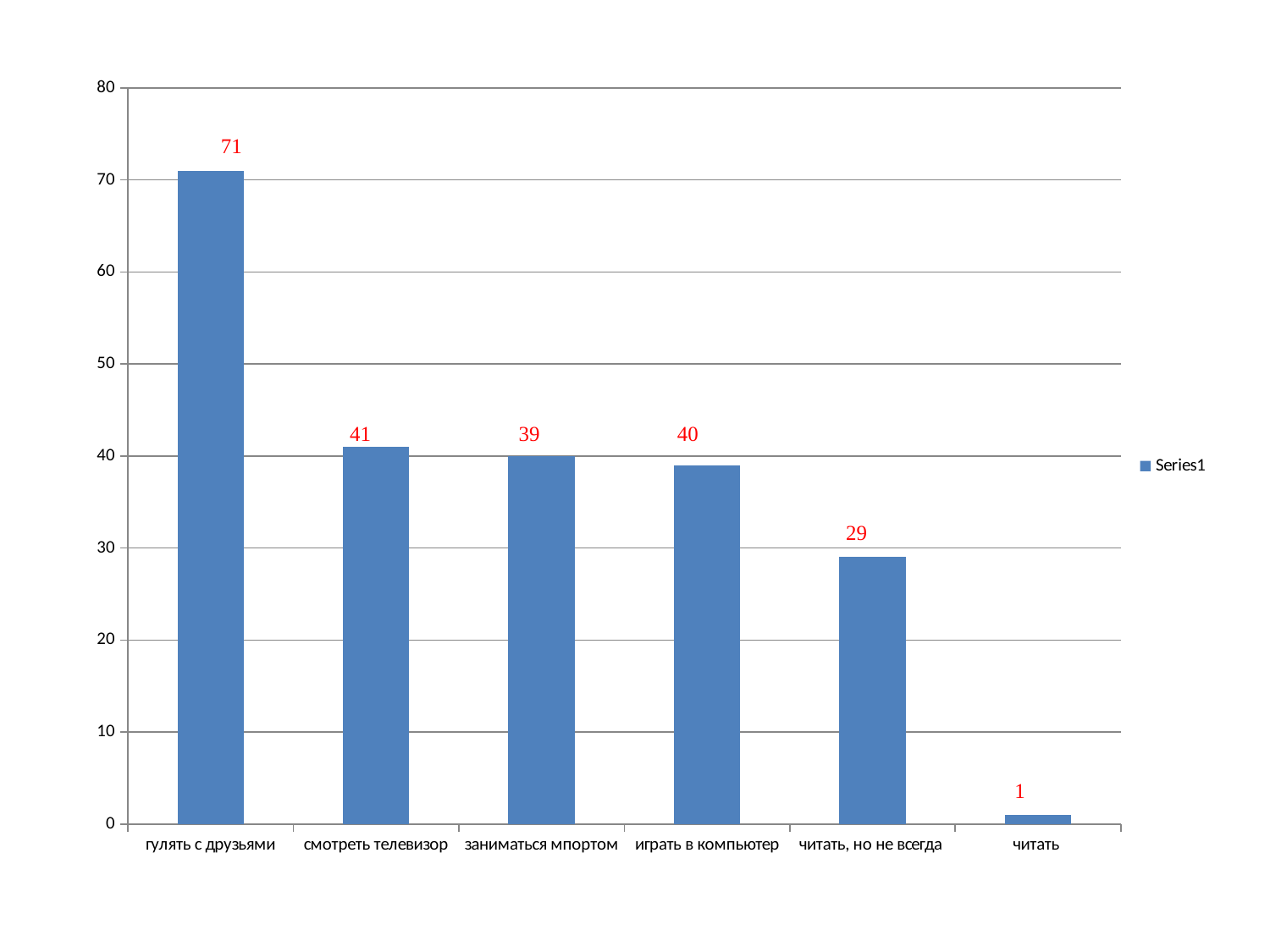

### Chart

| Category |  |
|---|---|
| гулять с друзьями | 71.0 |
| смотреть телевизор | 41.0 |
| заниматься мпортом | 40.0 |
| играть в компьютер | 39.0 |
| читать, но не всегда  | 29.0 |
| читать  | 1.0 |